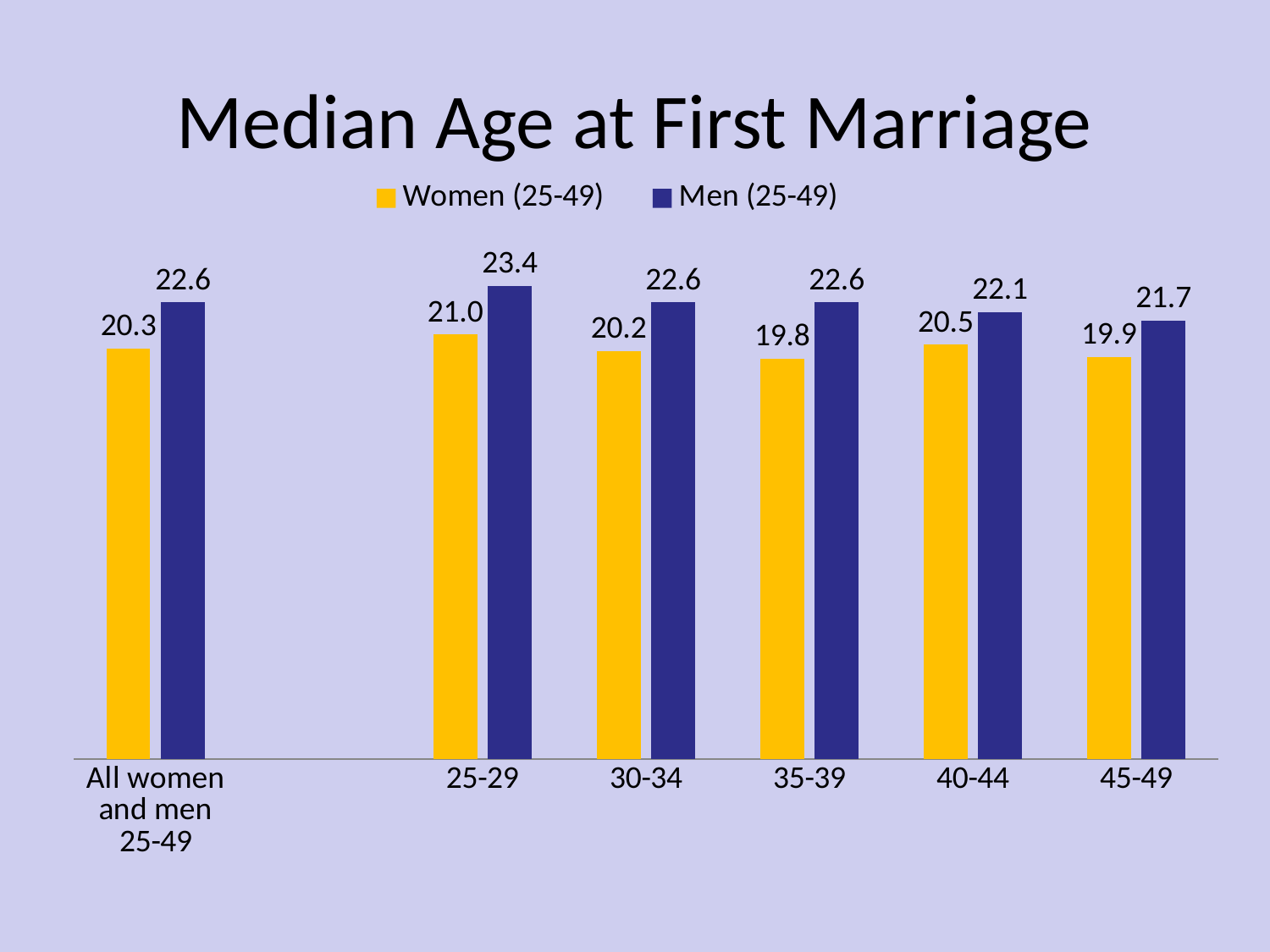

# Median Age at First Marriage

### Chart

| Category | Women (25-49) | Men (25-49) |
|---|---|---|
| All women and men 25-49 | 20.3 | 22.6 |
|  | None | None |
| 25-29 | 21.0 | 23.4 |
| 30-34 | 20.2 | 22.6 |
| 35-39 | 19.8 | 22.6 |
| 40-44 | 20.5 | 22.1 |
| 45-49 | 19.9 | 21.7 |